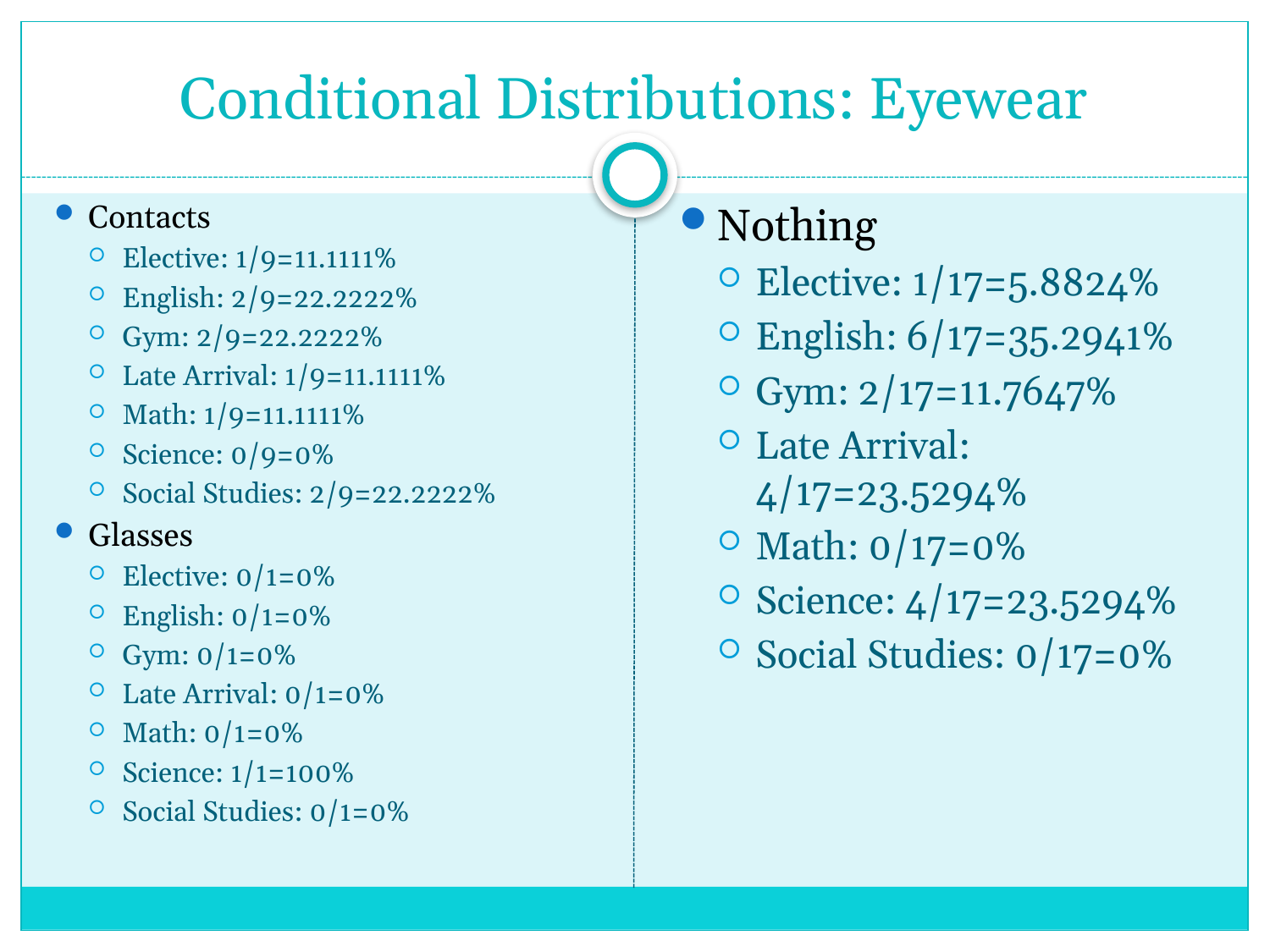

# Conditional Distributions: Eyewear
Contacts
Elective: 1/9=11.1111%
English: 2/9=22.2222%
Gym: 2/9=22.2222%
Late Arrival: 1/9=11.1111%
Math: 1/9=11.1111%
Science: 0/9=0%
Social Studies: 2/9=22.2222%
Glasses
Elective: 0/1=0%
English: 0/1=0%
Gym: 0/1=0%
Late Arrival: 0/1=0%
Math: 0/1=0%
Science: 1/1=100%
Social Studies: 0/1=0%

Nothing
Elective: 1/17=5.8824%
English: 6/17=35.2941%
Gym: 2/17=11.7647%
Late Arrival: 4/17=23.5294%
Math: 0/17=0%
Science: 4/17=23.5294%
Social Studies: 0/17=0%